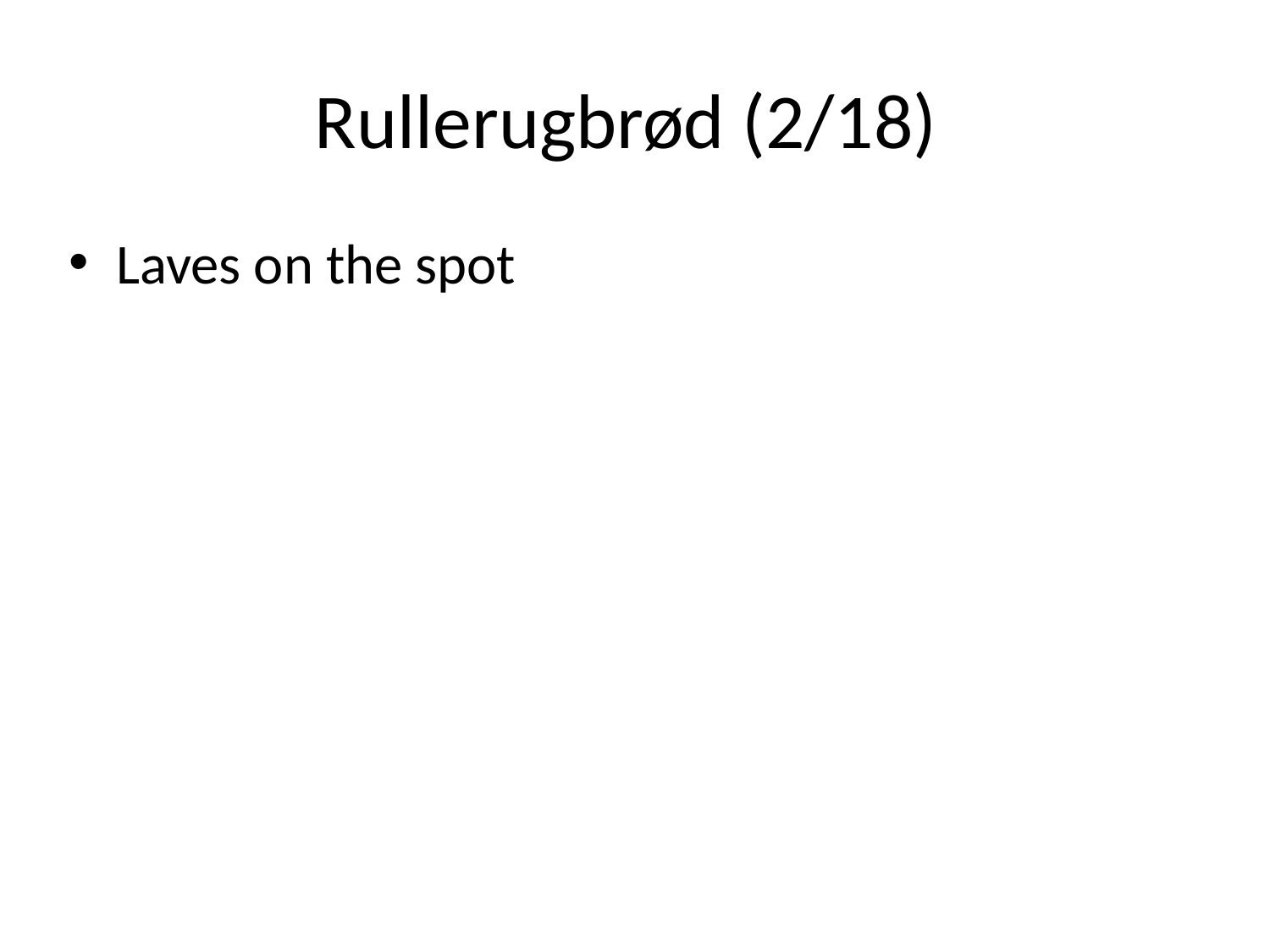

# Rullerugbrød (2/18)
Laves on the spot